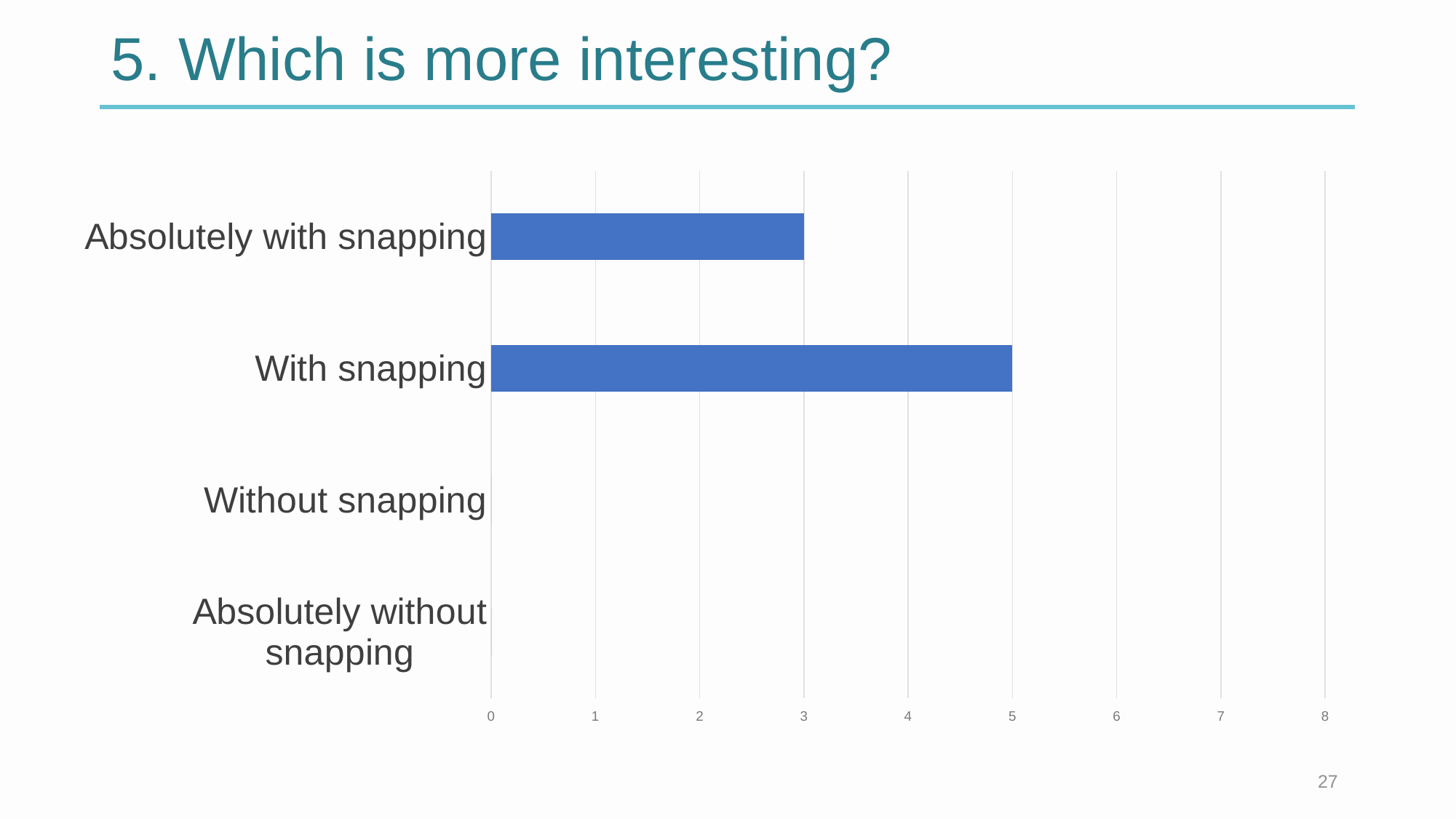

# 5. Which is more interesting?

### Chart

| Category |  |
|---|---|
| Absolutely with snapping | 3.0 |
| With snapping | 5.0 |
| Without snapping | 0.0 |
| Absolutely without snapping | 0.0 |
27